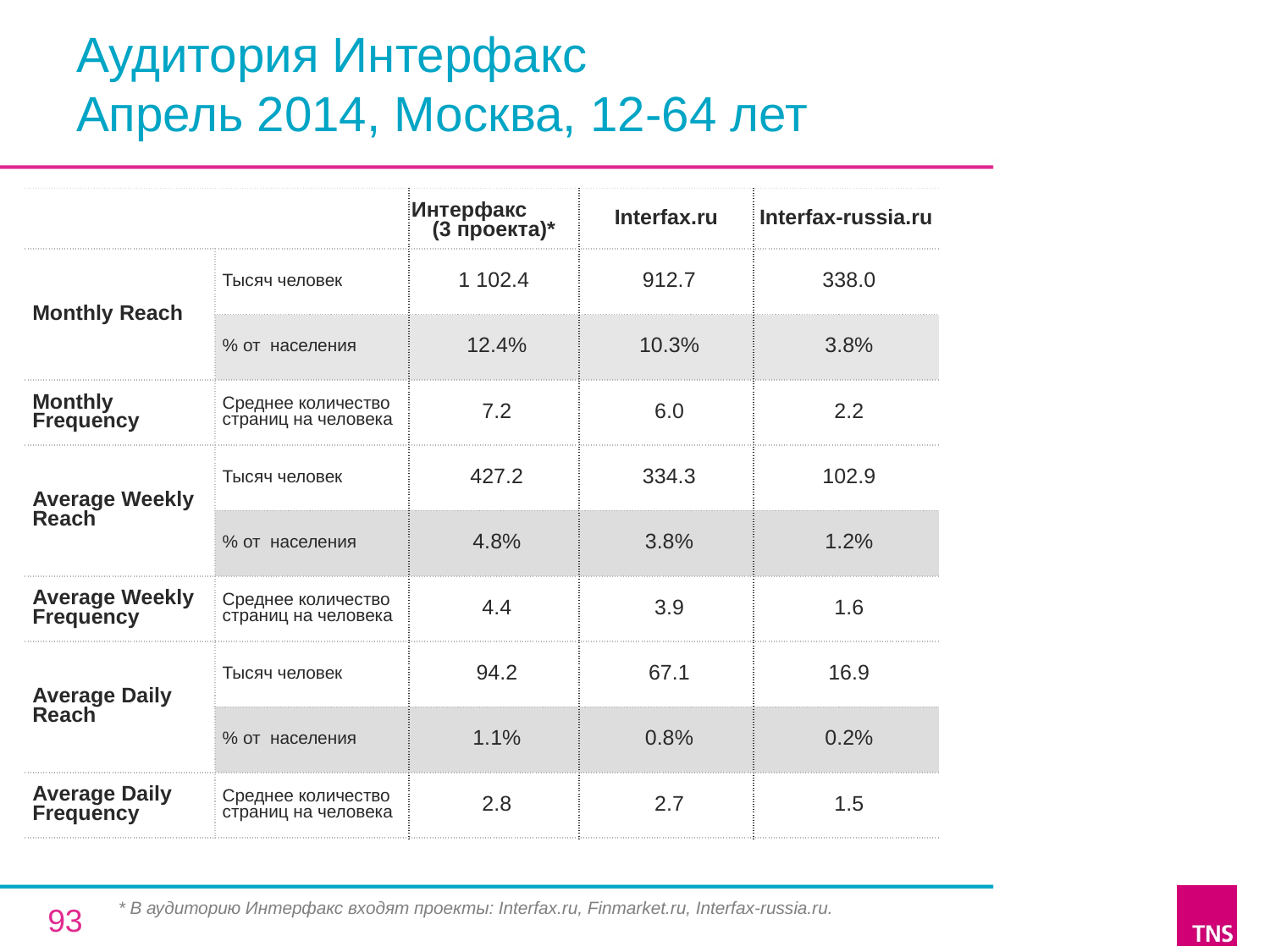

# Аудитория Интерфакс Апрель 2014, Москва, 12-64 лет
|  |  | Интерфакс (3 проекта)\* | Interfax.ru | Interfax-russia.ru |
| --- | --- | --- | --- | --- |
| Monthly Reach | Тысяч человек | 1 102.4 | 912.7 | 338.0 |
|  | % от населения | 12.4% | 10.3% | 3.8% |
| Monthly Frequency | Среднее количество страниц на человека | 7.2 | 6.0 | 2.2 |
| Average Weekly Reach | Тысяч человек | 427.2 | 334.3 | 102.9 |
|  | % от населения | 4.8% | 3.8% | 1.2% |
| Average Weekly Frequency | Среднее количество страниц на человека | 4.4 | 3.9 | 1.6 |
| Average Daily Reach | Тысяч человек | 94.2 | 67.1 | 16.9 |
|  | % от населения | 1.1% | 0.8% | 0.2% |
| Average Daily Frequency | Среднее количество страниц на человека | 2.8 | 2.7 | 1.5 |
* В аудиторию Интерфакс входят проекты: Interfax.ru, Finmarket.ru, Interfax-russia.ru.
93